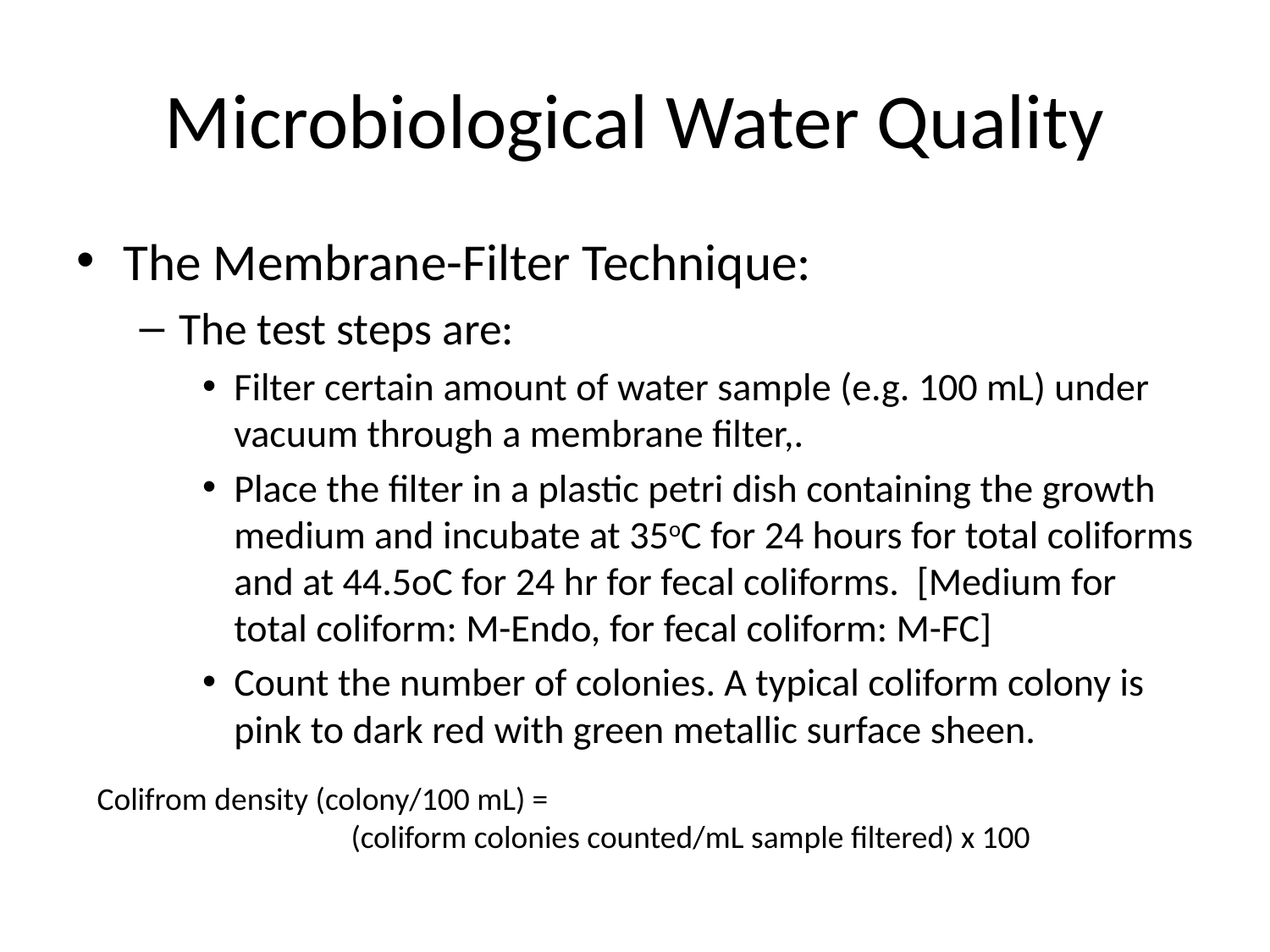

# Microbiological Water Quality
The Membrane-Filter Technique:
The test steps are:
Filter certain amount of water sample (e.g. 100 mL) under vacuum through a membrane filter,.
Place the filter in a plastic petri dish containing the growth medium and incubate at 35oC for 24 hours for total coliforms and at 44.5oC for 24 hr for fecal coliforms.  [Medium for total coliform: M-Endo, for fecal coliform: M-FC]
Count the number of colonies. A typical coliform colony is pink to dark red with green metallic surface sheen.
Colifrom density (colony/100 mL) =
		(coliform colonies counted/mL sample filtered) x 100